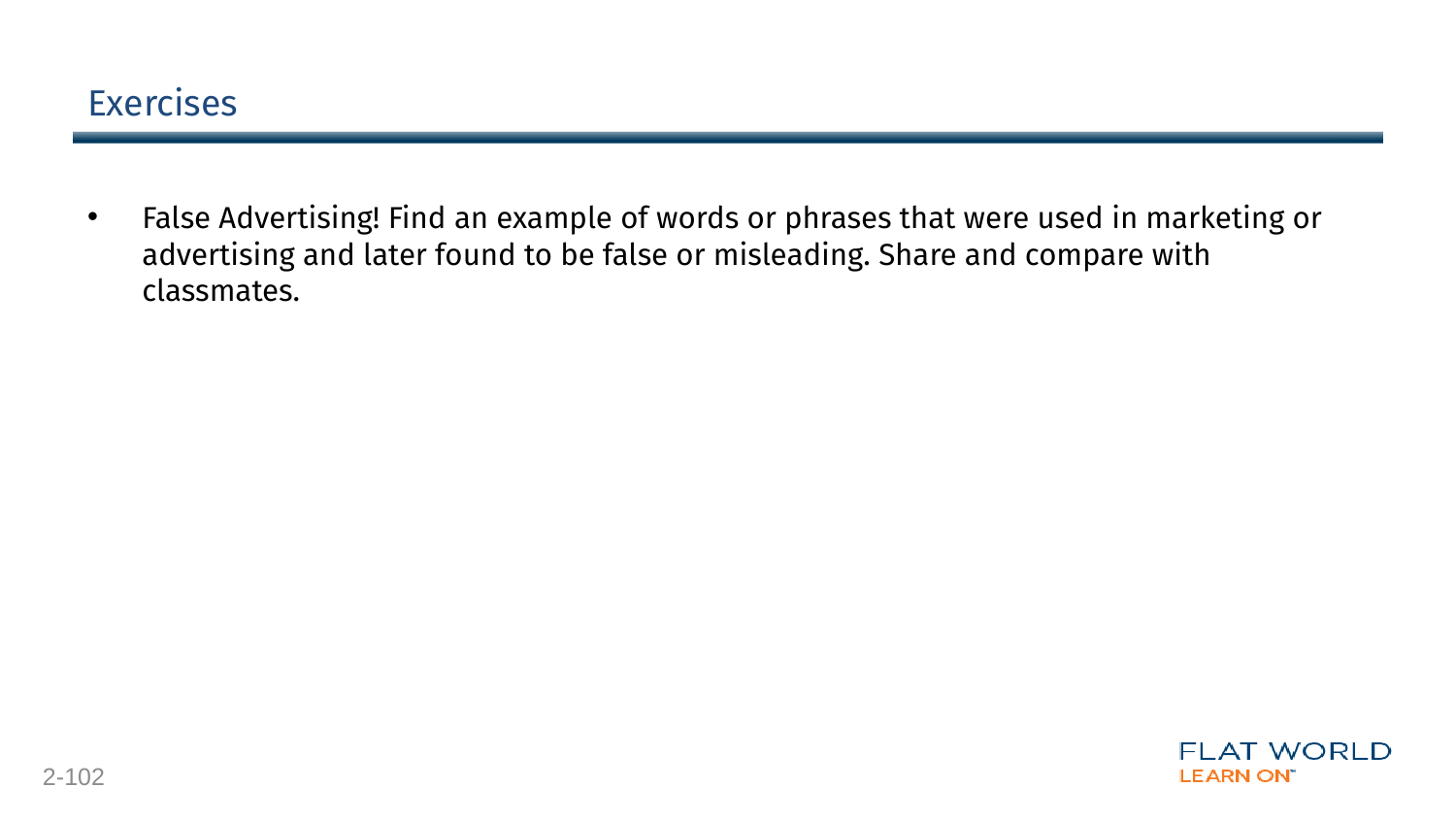

# Exercises
False Advertising! Find an example of words or phrases that were used in marketing or advertising and later found to be false or misleading. Share and compare with classmates.
2-102